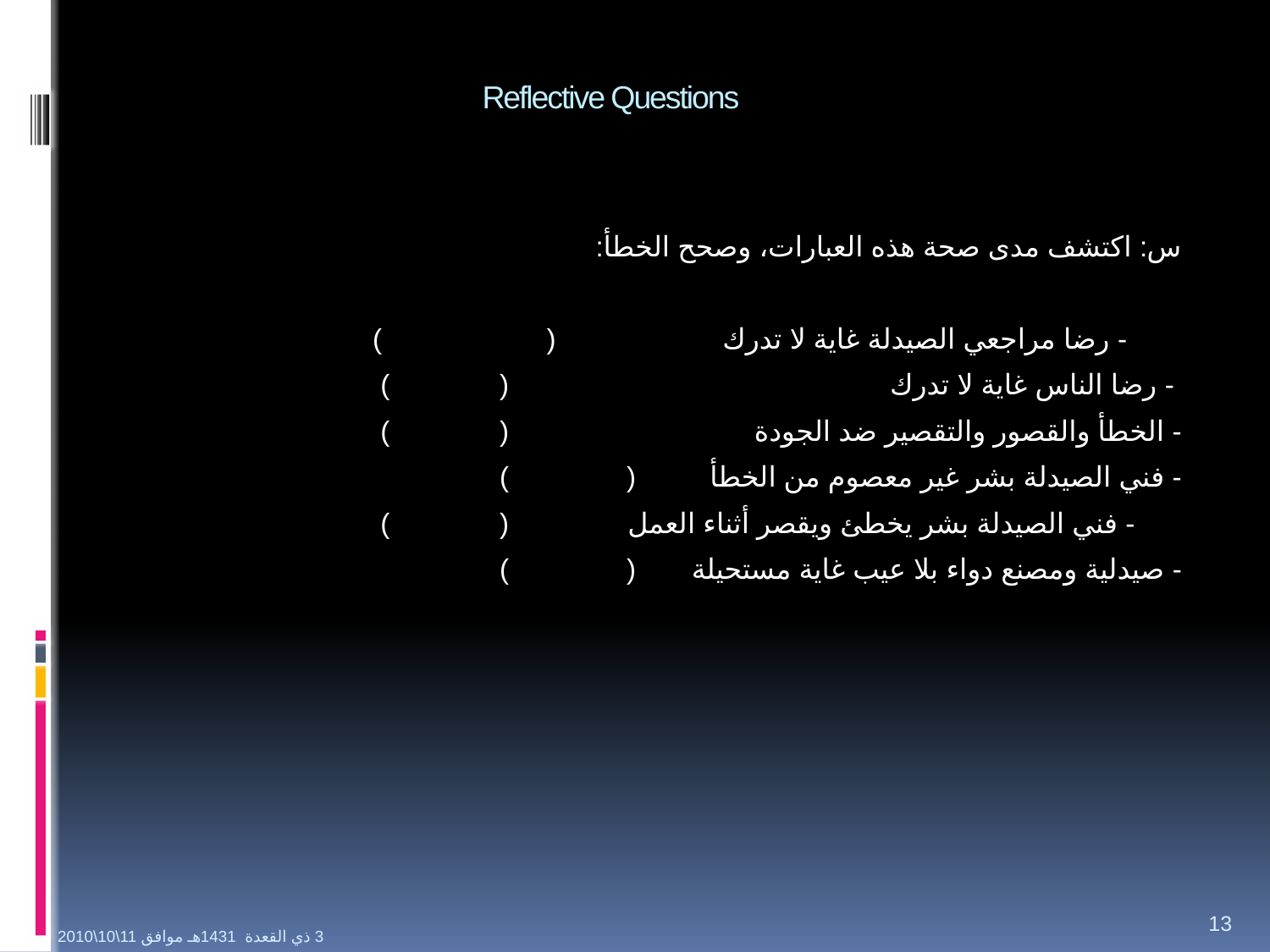

# Reflective Questions

س: اكتشف مدى صحة هذه العبارات، وصحح الخطأ:

       - رضا مراجعي الصيدلة غاية لا تدرك 		(      	)
	 - رضا الناس غاية لا تدرك   			(	)
	- الخطأ والقصور والتقصير ضد الجودة 		(	)
	- فني الصيدلة بشر غير معصوم من الخطأ 	(	)
      - فني الصيدلة بشر يخطئ ويقصر أثناء العمل 	(	)
	- صيدلية ومصنع دواء بلا عيب غاية مستحيلة   	(	)

13
3 ذي القعدة  1431هـ موافق 11\10\2010